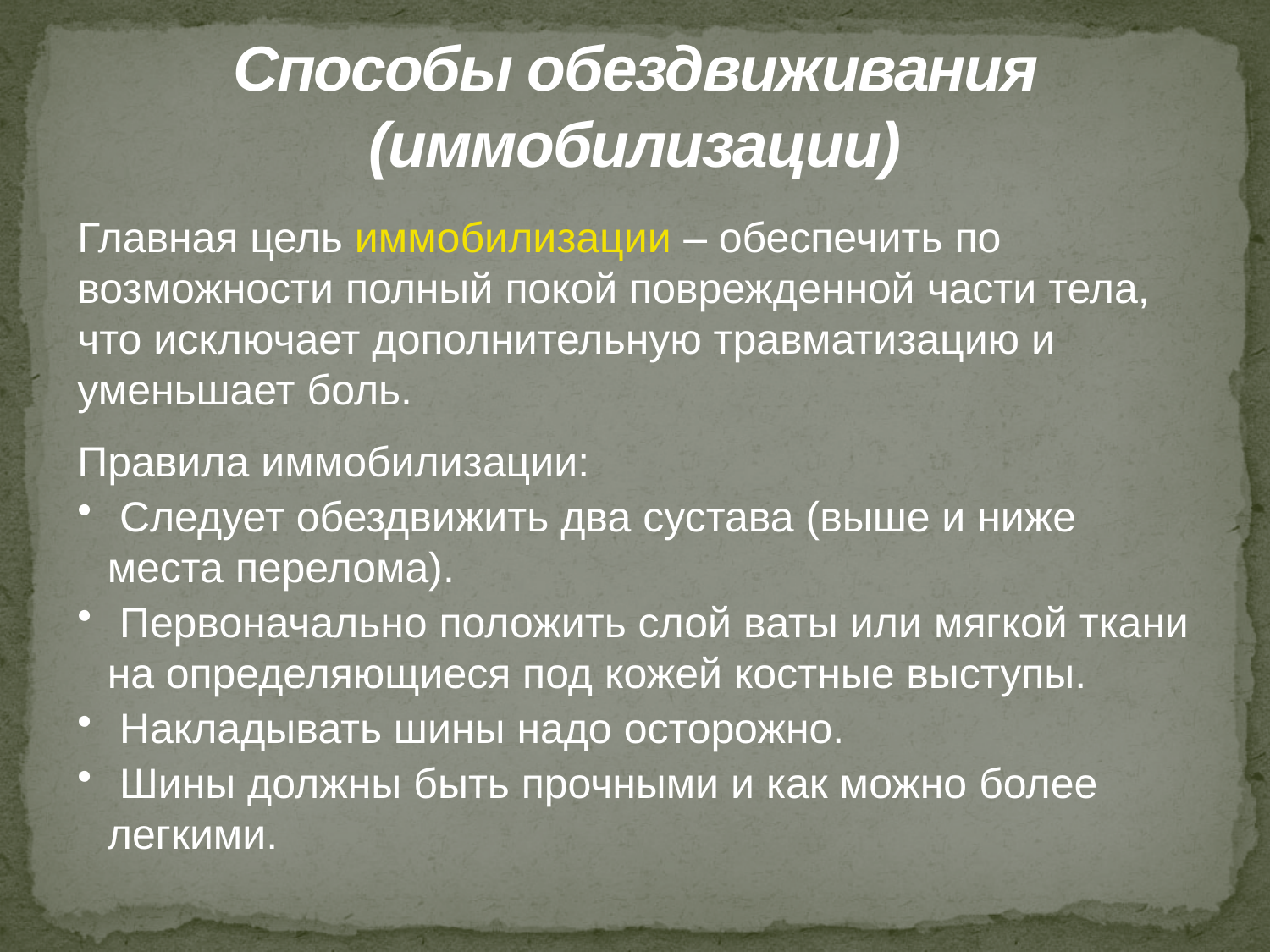

# Способы обездвиживания (иммобилизации)
Главная цель иммобилизации – обеспечить по возможности полный покой поврежденной части тела, что исключает дополнительную травматизацию и уменьшает боль.
Правила иммобилизации:
 Следует обездвижить два сустава (выше и ниже места перелома).
 Первоначально положить слой ваты или мягкой ткани на определяющиеся под кожей костные выступы.
 Накладывать шины надо осторожно.
 Шины должны быть прочными и как можно более легкими.